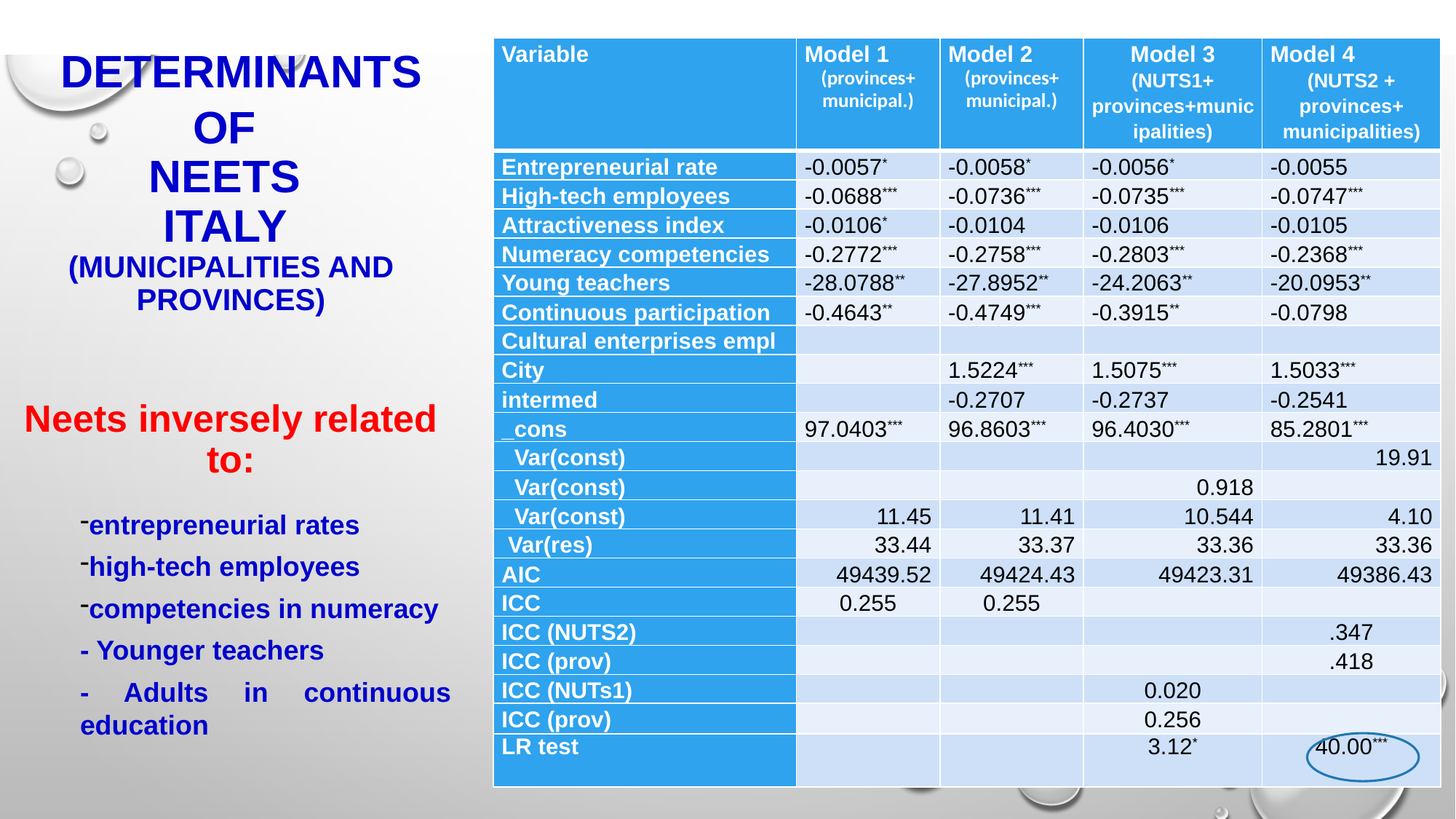

| Variable | Model 1 (provinces+ municipal.) | Model 2 (provinces+ municipal.) | Model 3 (NUTS1+ provinces+municipalities) | Model 4 (NUTS2 + provinces+ municipalities) |
| --- | --- | --- | --- | --- |
| Entrepreneurial rate | -0.0057\* | -0.0058\* | -0.0056\* | -0.0055 |
| High-tech employees | -0.0688\*\*\* | -0.0736\*\*\* | -0.0735\*\*\* | -0.0747\*\*\* |
| Attractiveness index | -0.0106\* | -0.0104 | -0.0106 | -0.0105 |
| Numeracy competencies | -0.2772\*\*\* | -0.2758\*\*\* | -0.2803\*\*\* | -0.2368\*\*\* |
| Young teachers | -28.0788\*\* | -27.8952\*\* | -24.2063\*\* | -20.0953\*\* |
| Continuous participation | -0.4643\*\* | -0.4749\*\*\* | -0.3915\*\* | -0.0798 |
| Cultural enterprises empl |  |  |  |  |
| City |  | 1.5224\*\*\* | 1.5075\*\*\* | 1.5033\*\*\* |
| intermed |  | -0.2707 | -0.2737 | -0.2541 |
| \_cons | 97.0403\*\*\* | 96.8603\*\*\* | 96.4030\*\*\* | 85.2801\*\*\* |
| Var(const) |  |  |  | 19.91 |
| Var(const) |  |  | 0.918 |  |
| Var(const) | 11.45 | 11.41 | 10.544 | 4.10 |
| Var(res) | 33.44 | 33.37 | 33.36 | 33.36 |
| AIC | 49439.52 | 49424.43 | 49423.31 | 49386.43 |
| ICC | 0.255 | 0.255 |  |  |
| ICC (NUTS2) |  |  |  | .347 |
| ICC (prov) |  |  |  | .418 |
| ICC (NUTs1) |  |  | 0.020 |  |
| ICC (prov) |  |  | 0.256 |  |
| LR test |  |  | 3.12\* | 40.00\*\*\* |

# Determinants of NEETs Italy (municipalities and provinces) Neets inversely related to:
entrepreneurial rates
high-tech employees
competencies in numeracy
- Younger teachers
- Adults in continuous education

23